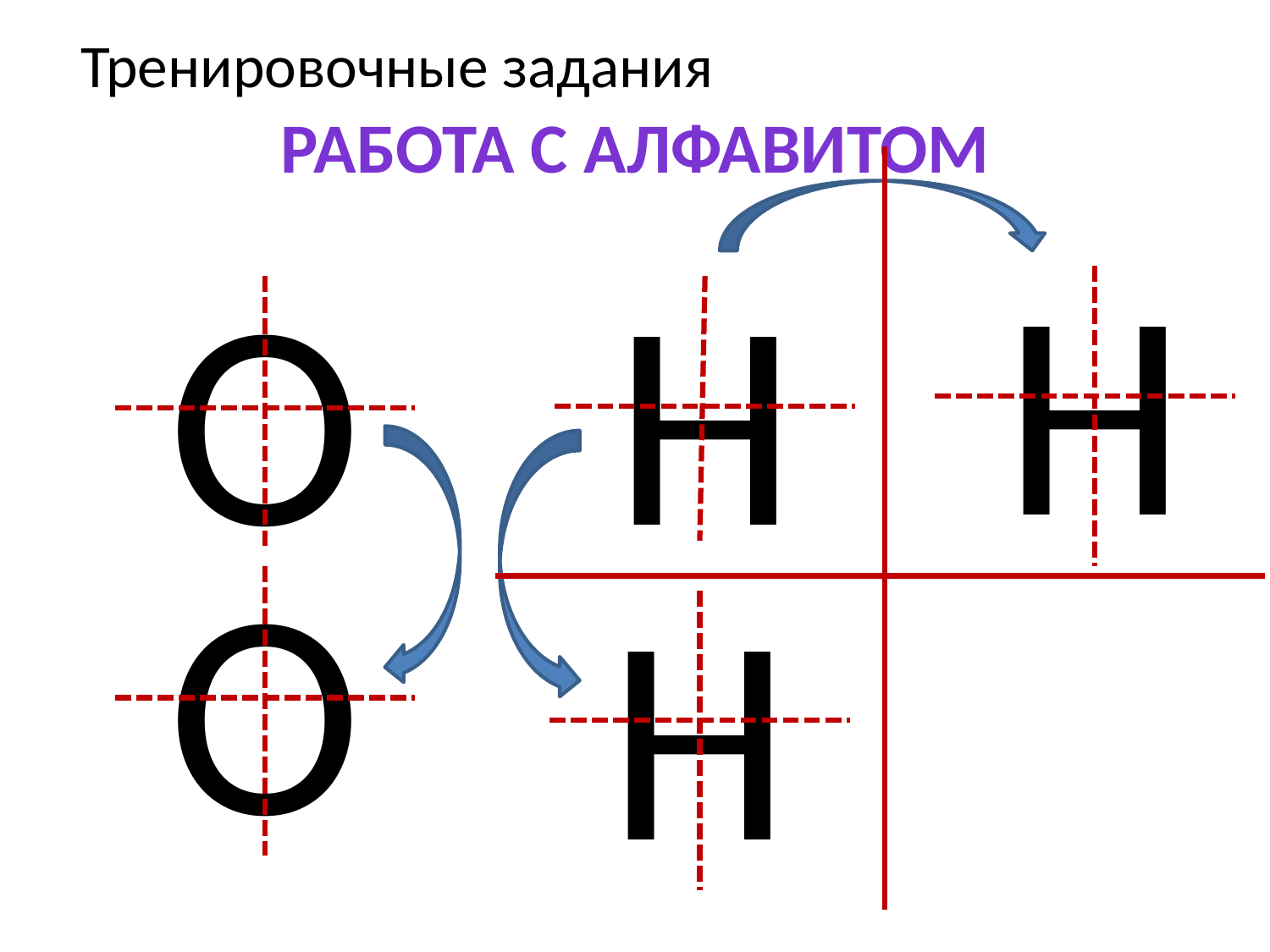

# Тренировочные задания
Работа с алфавитом

Н
О
Н

О

Н